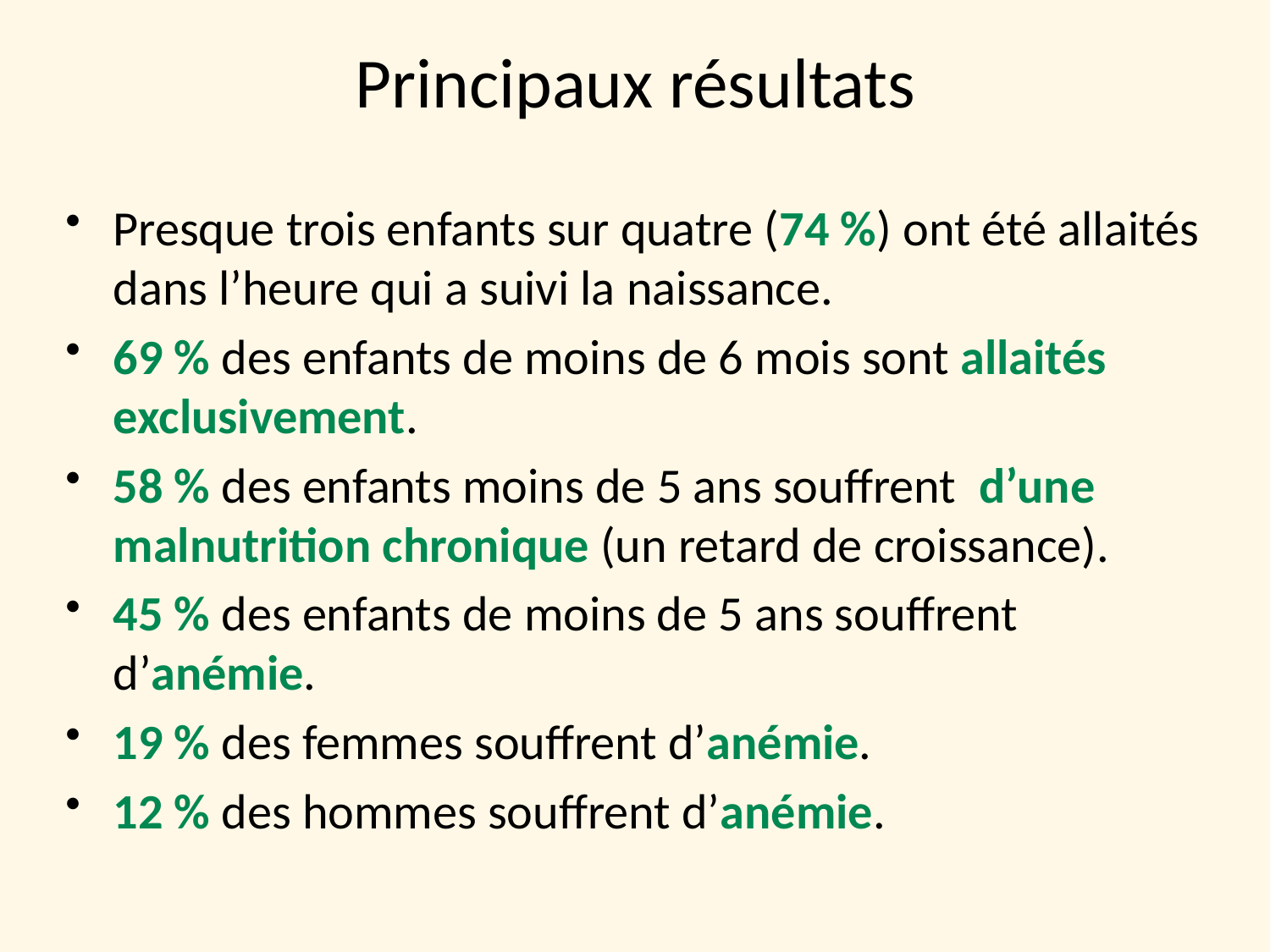

# Principaux résultats
Presque trois enfants sur quatre (74 %) ont été allaités dans l’heure qui a suivi la naissance.
69 % des enfants de moins de 6 mois sont allaités exclusivement.
58 % des enfants moins de 5 ans souffrent  d’une malnutrition chronique (un retard de croissance).
45 % des enfants de moins de 5 ans souffrent d’anémie.
19 % des femmes souffrent d’anémie.
12 % des hommes souffrent d’anémie.